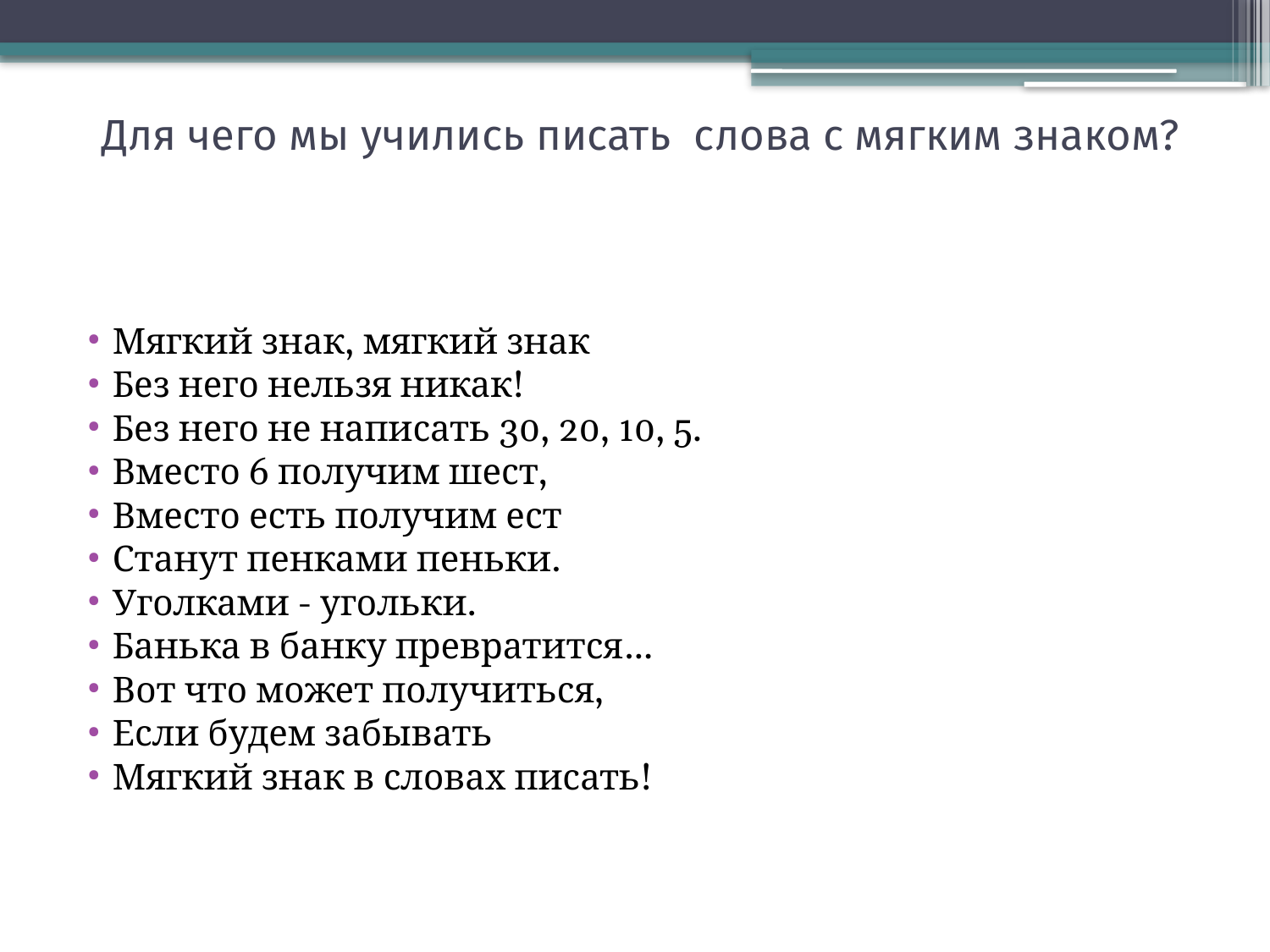

# Для чего мы учились писать  слова с мягким знаком?
Мягкий знак, мягкий знак
Без него нельзя никак!
Без него не написать 30, 20, 10, 5.
Вместо 6 получим шест,
Вместо есть получим ест
Станут пенками пеньки.
Уголками - угольки.
Банька в банку превратится…
Вот что может получиться,
Если будем забывать
Мягкий знак в словах писать!